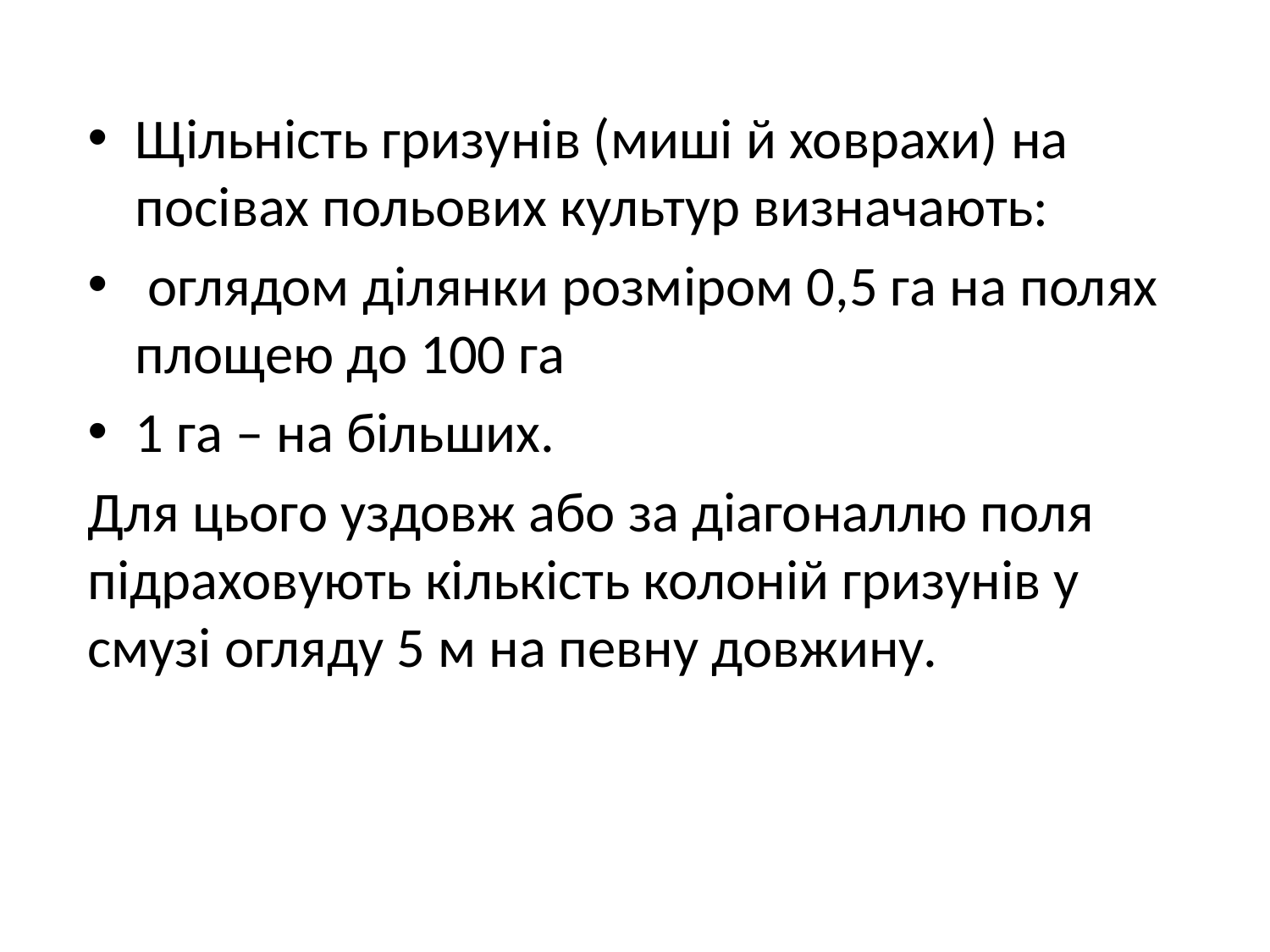

Щільність гризунів (миші й ховрахи) на посівах польових культур визначають:
 оглядом ділянки розміром 0,5 га на полях площею до 100 га
1 га – на більших.
Для цього уздовж або за діагоналлю поля підраховують кількість колоній гризунів у смузі огляду 5 м на певну довжину.